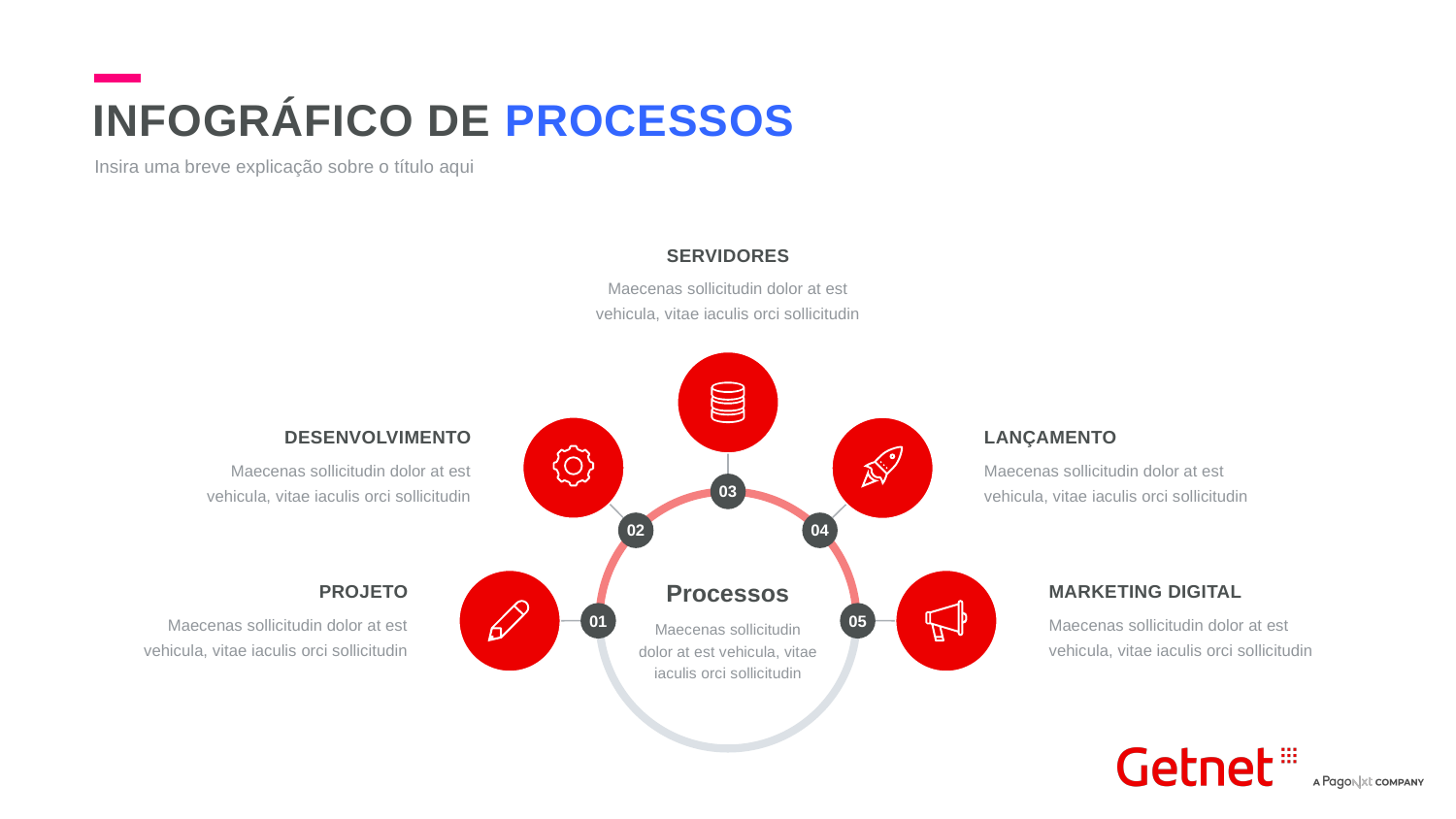

Infográfico de processos
Insira uma breve explicação sobre o título aqui
servidores
Maecenas sollicitudin dolor at est vehicula, vitae iaculis orci sollicitudin

desenvolvimento
Maecenas sollicitudin dolor at est vehicula, vitae iaculis orci sollicitudin
lançamento
Maecenas sollicitudin dolor at est vehicula, vitae iaculis orci sollicitudin

03

02

04

Processos
Maecenas sollicitudin dolor at est vehicula, vitae iaculis orci sollicitudin
projeto
Maecenas sollicitudin dolor at est vehicula, vitae iaculis orci sollicitudin
Marketing digital
Maecenas sollicitudin dolor at est vehicula, vitae iaculis orci sollicitudin

01

05